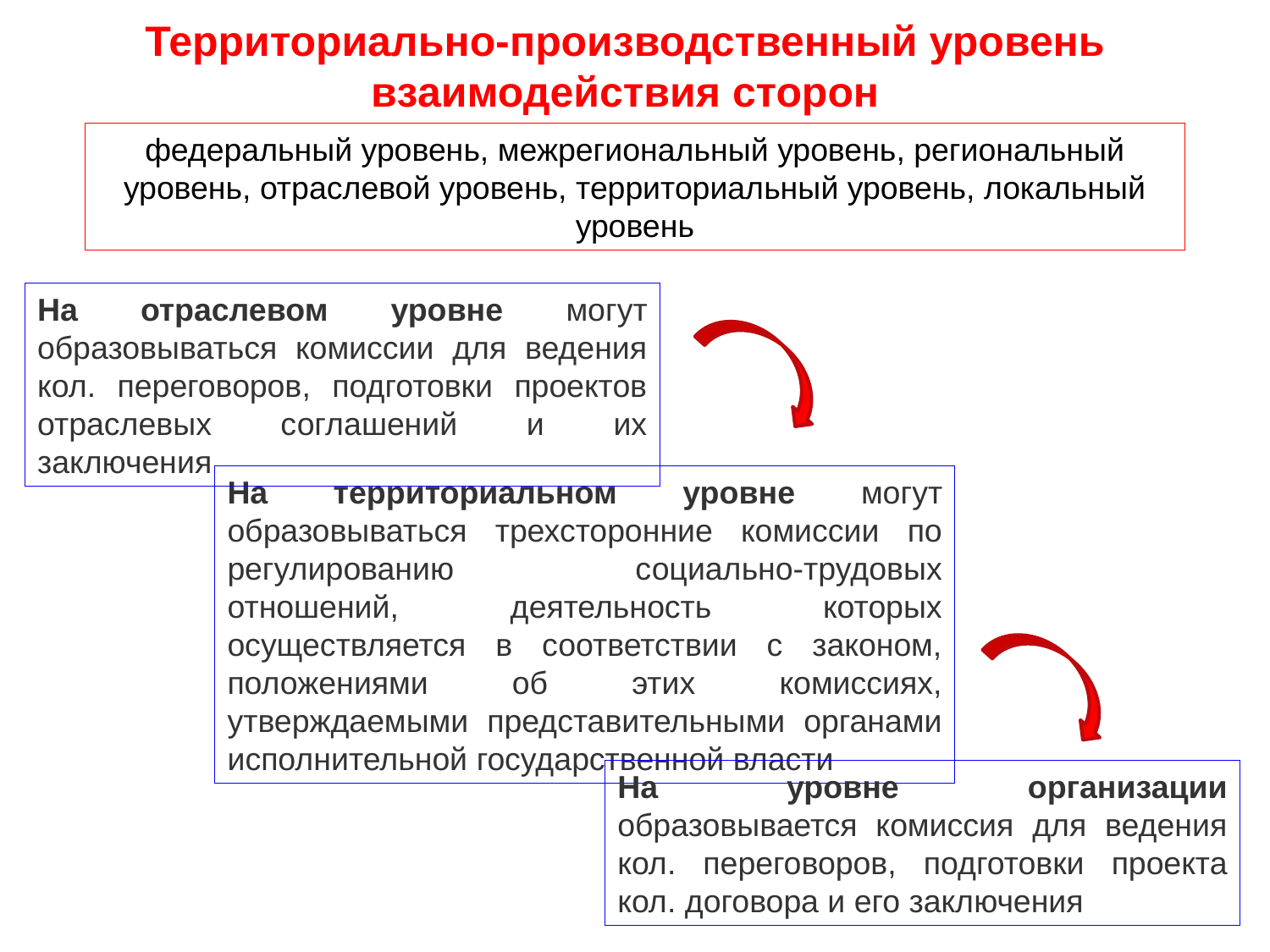

Территориально-производственный уровень взаимодействия сторон
федеральный уровень, межрегиональный уровень, региональный уровень, отраслевой уровень, территориальный уровень, локальный уровень
На отраслевом уровне могут образовываться комиссии для ведения кол. переговоров, подготовки проектов отраслевых соглашений и их заключения

На территориальном уровне могут образовываться трехсторонние комиссии по регулированию социально-трудовых отношений, деятельность которых осуществляется в соответствии с законом, положениями об этих комиссиях, утверждаемыми представительными органами исполнительной государственной власти

На уровне организации образовывается комиссия для ведения кол. переговоров, подготовки проекта кол. договора и его заключения